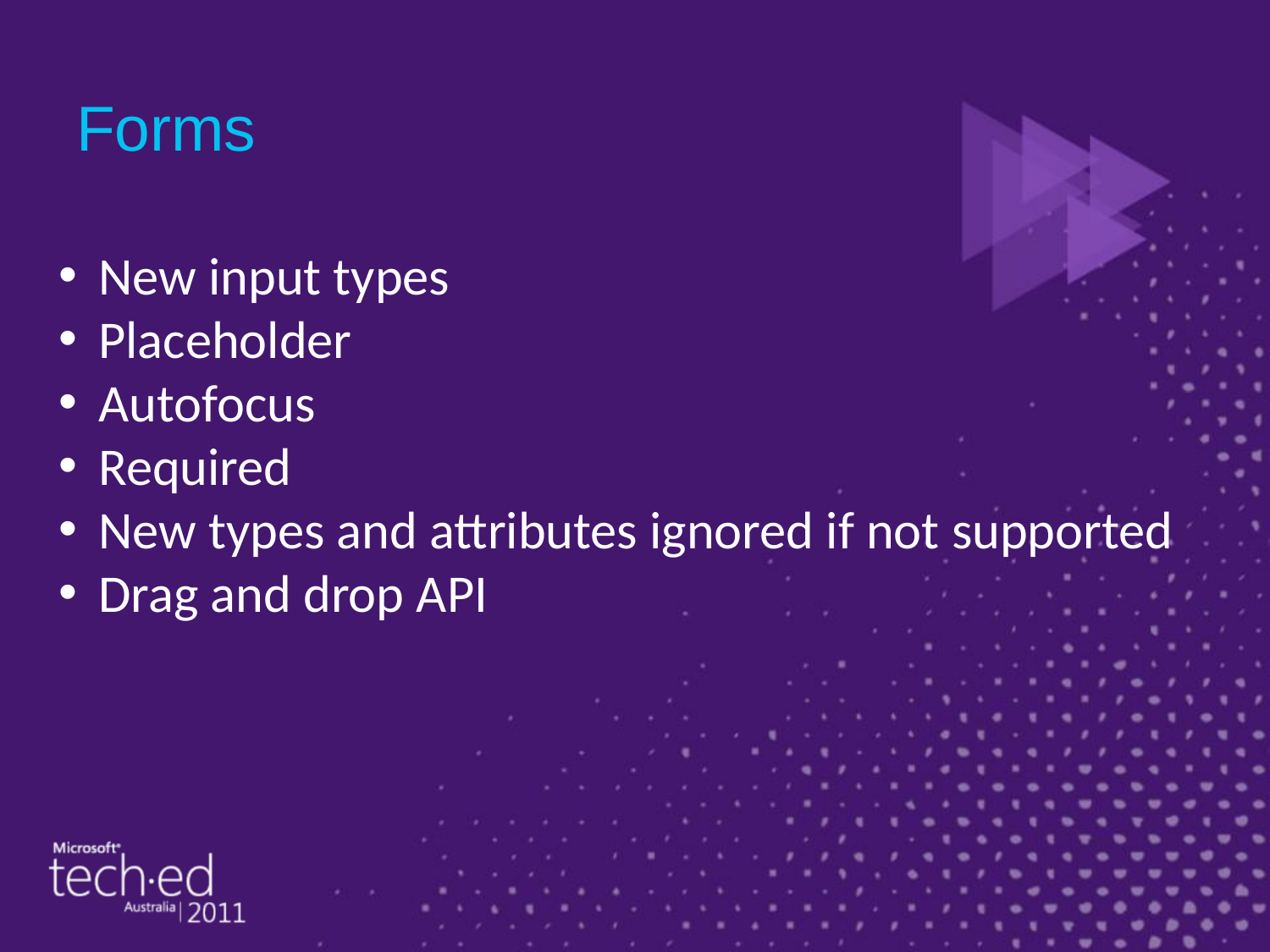

# Forms
New input types
Placeholder
Autofocus
Required
New types and attributes ignored if not supported
Drag and drop API